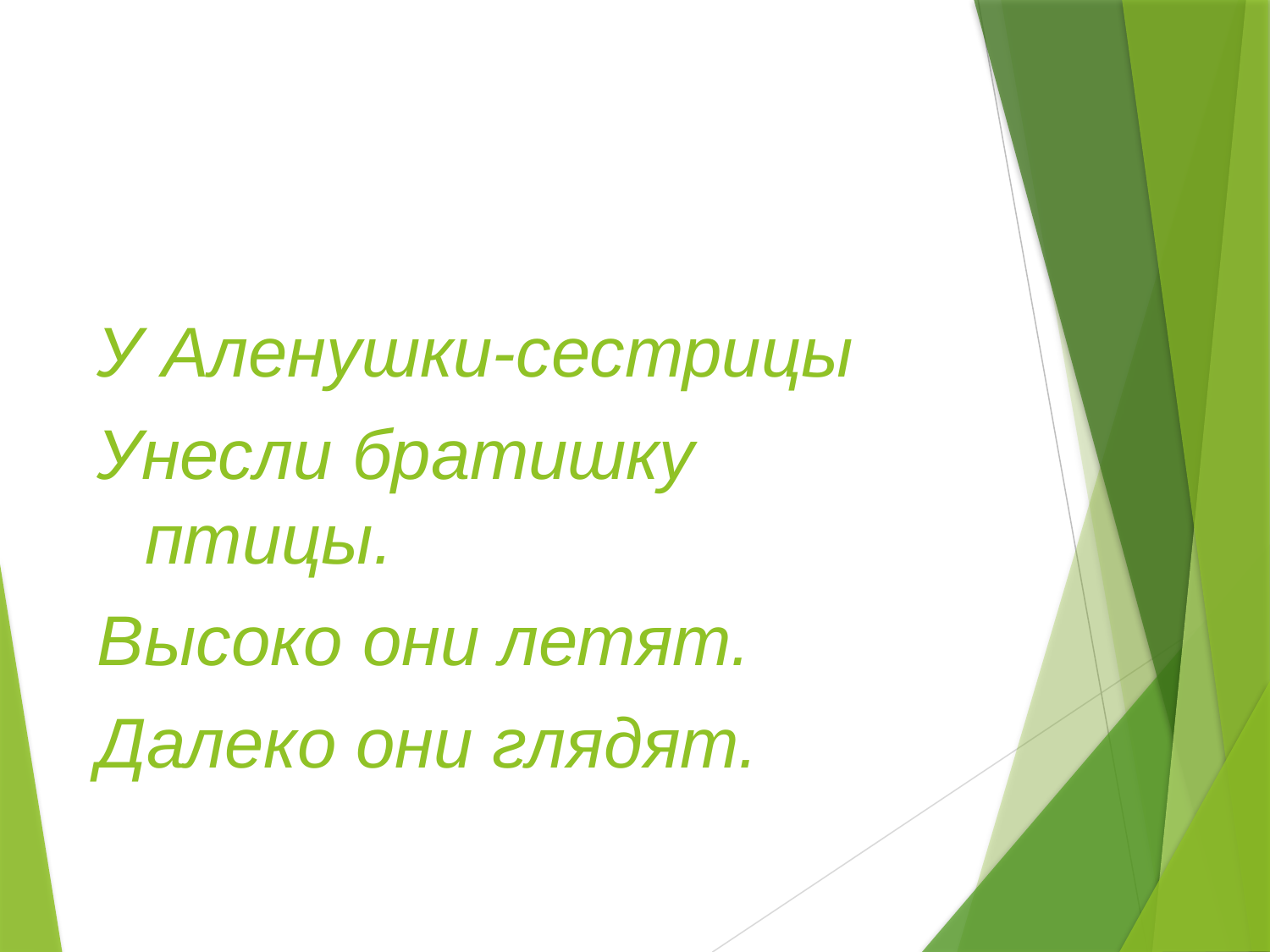

#
У Аленушки-сестрицы
Унесли братишку птицы.
Высоко они летят.
Далеко они глядят.